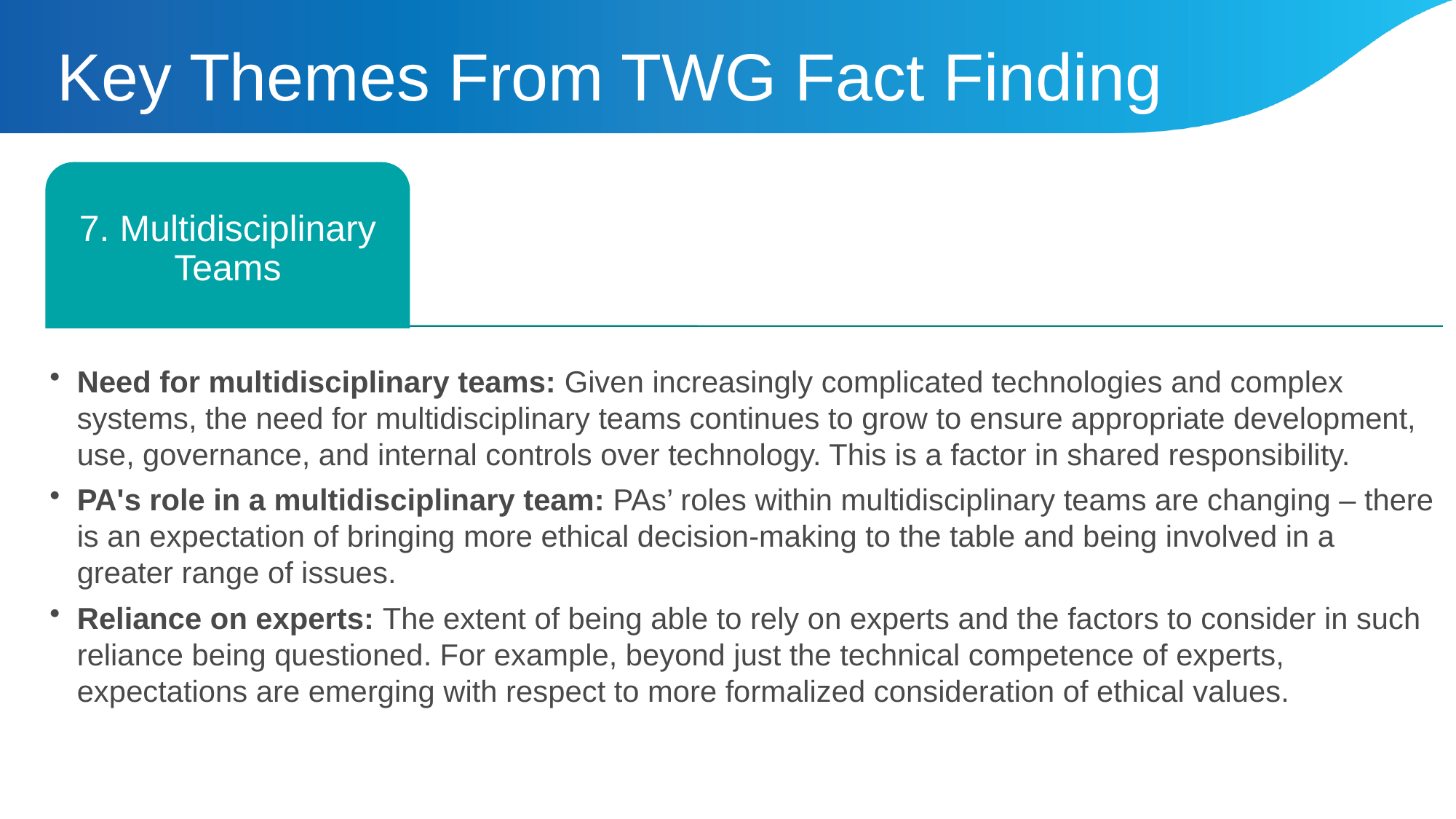

# Key Themes From TWG Fact Finding

7. Multidisciplinary Teams

Need for multidisciplinary teams: Given increasingly complicated technologies and complex systems, the need for multidisciplinary teams continues to grow to ensure appropriate development, use, governance, and internal controls over technology. This is a factor in shared responsibility.
PA's role in a multidisciplinary team: PAs’ roles within multidisciplinary teams are changing – there is an expectation of bringing more ethical decision-making to the table and being involved in a greater range of issues.
Reliance on experts: The extent of being able to rely on experts and the factors to consider in such reliance being questioned. For example, beyond just the technical competence of experts, expectations are emerging with respect to more formalized consideration of ethical values.